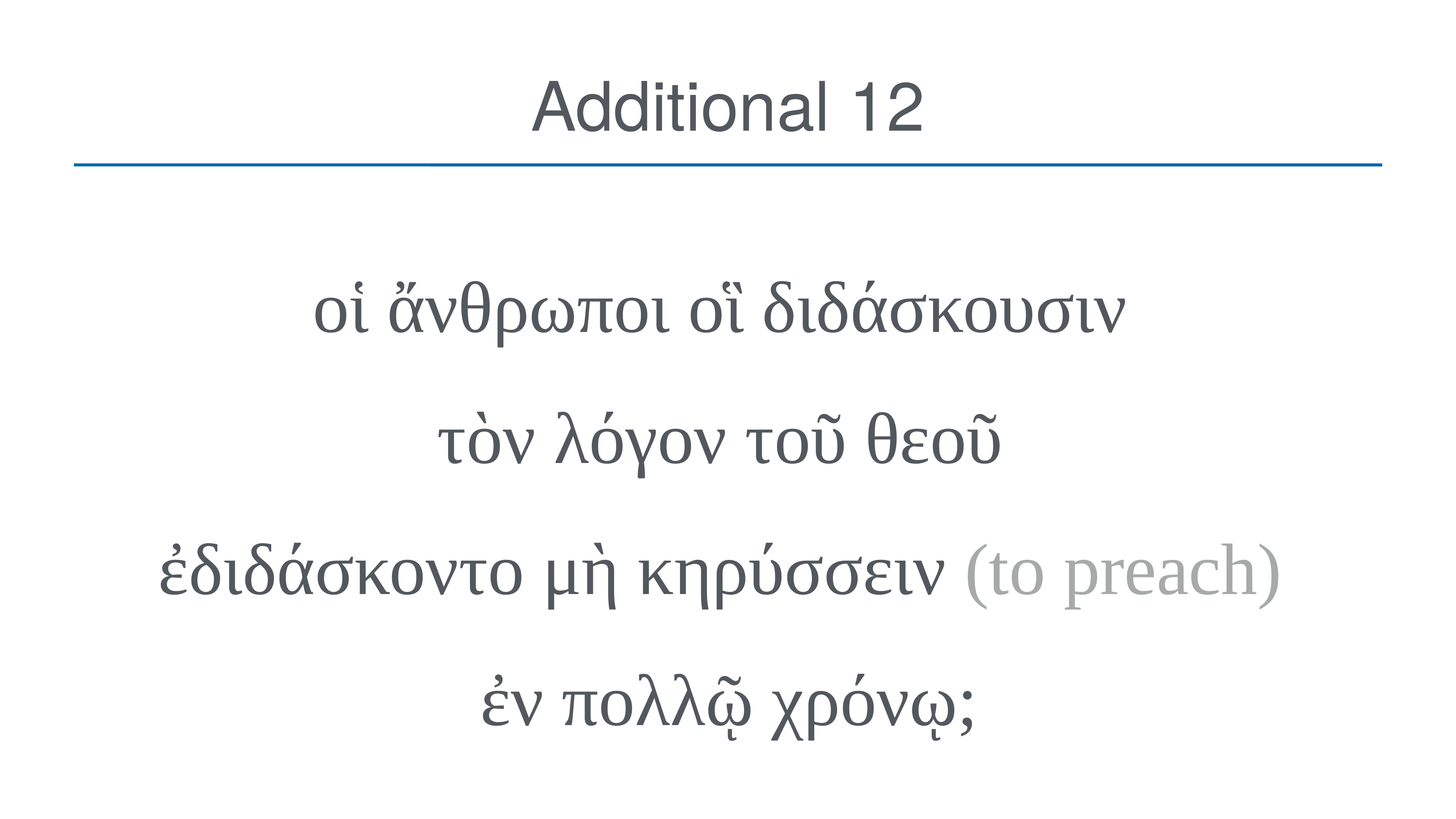

# Additional 12
οἱ ἄνθρωποι οἳ διδάσκουσιν
τὸν λόγον τοῦ θεοῦ
ἐδιδάσκοντο μὴ κηρύσσειν (to preach)
ἐν πολλῷ χρόνῳ;